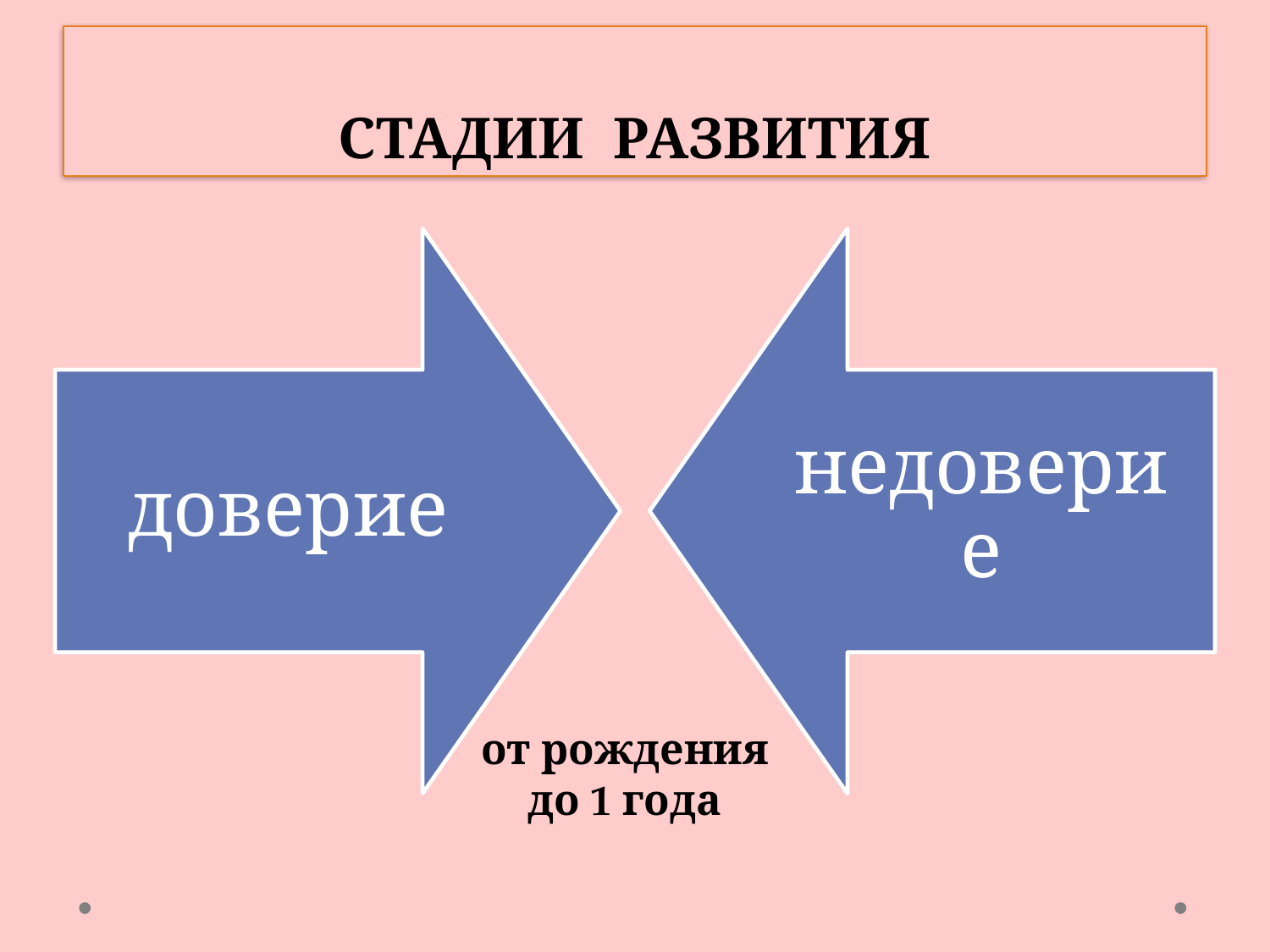

# СТАДИИ  РАЗВИТИЯ
доверие
недоверие

от рождения до 1 года